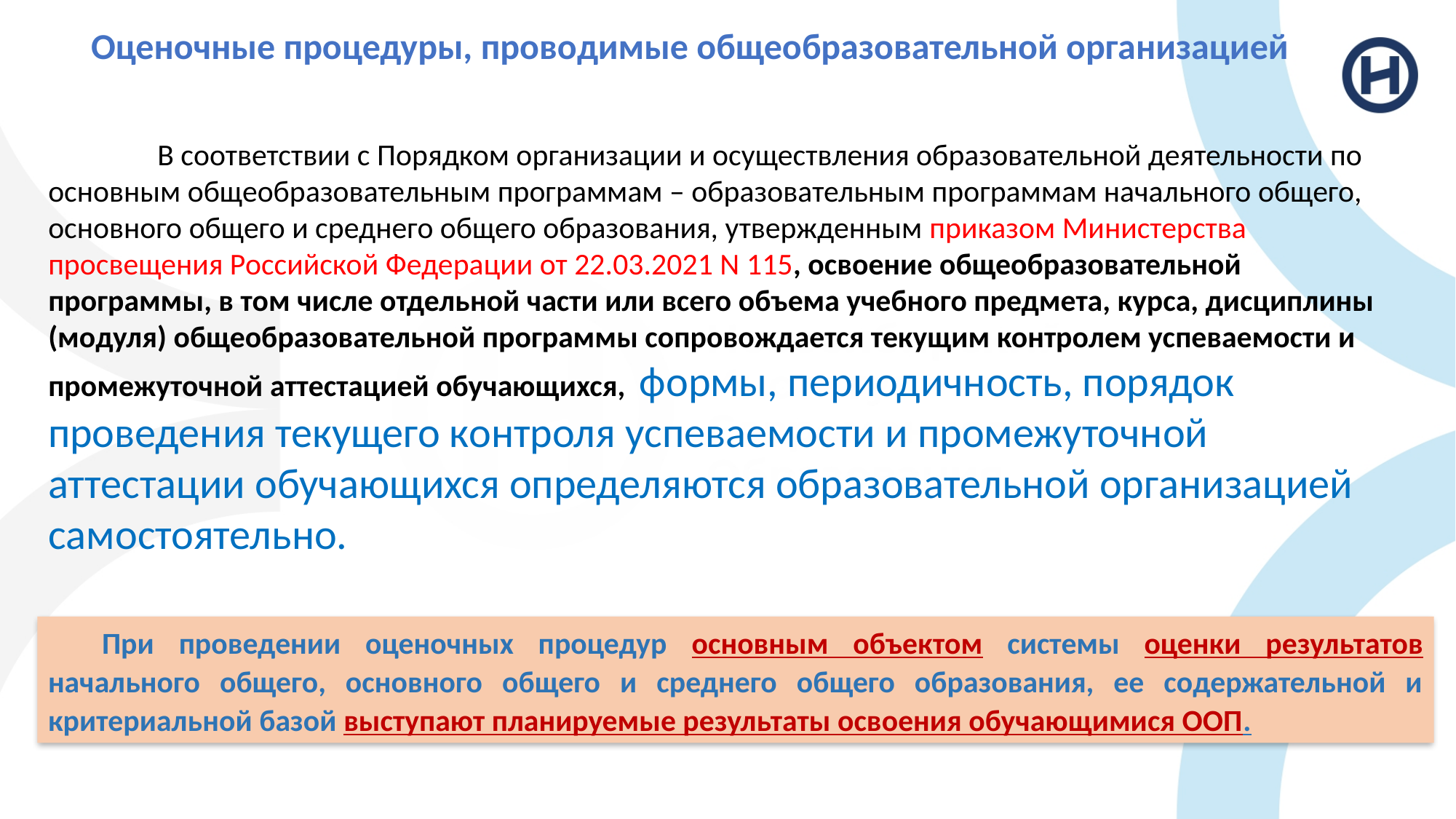

Оценочные процедуры, проводимые общеобразовательной организацией
	В соответствии с Порядком организации и осуществления образовательной деятельности по основным общеобразовательным программам – образовательным программам начального общего, основного общего и среднего общего образования, утвержденным приказом Министерства просвещения Российской Федерации от 22.03.2021 N 115, освоение общеобразовательной программы, в том числе отдельной части или всего объема учебного предмета, курса, дисциплины (модуля) общеобразовательной программы сопровождается текущим контролем успеваемости и промежуточной аттестацией обучающихся,  формы, периодичность, порядок проведения текущего контроля успеваемости и промежуточной аттестации обучающихся определяются образовательной организацией самостоятельно.
При проведении оценочных процедур основным объектом системы оценки результатов начального общего, основного общего и среднего общего образования, ее содержательной и критериальной базой выступают планируемые результаты освоения обучающимися ООП.